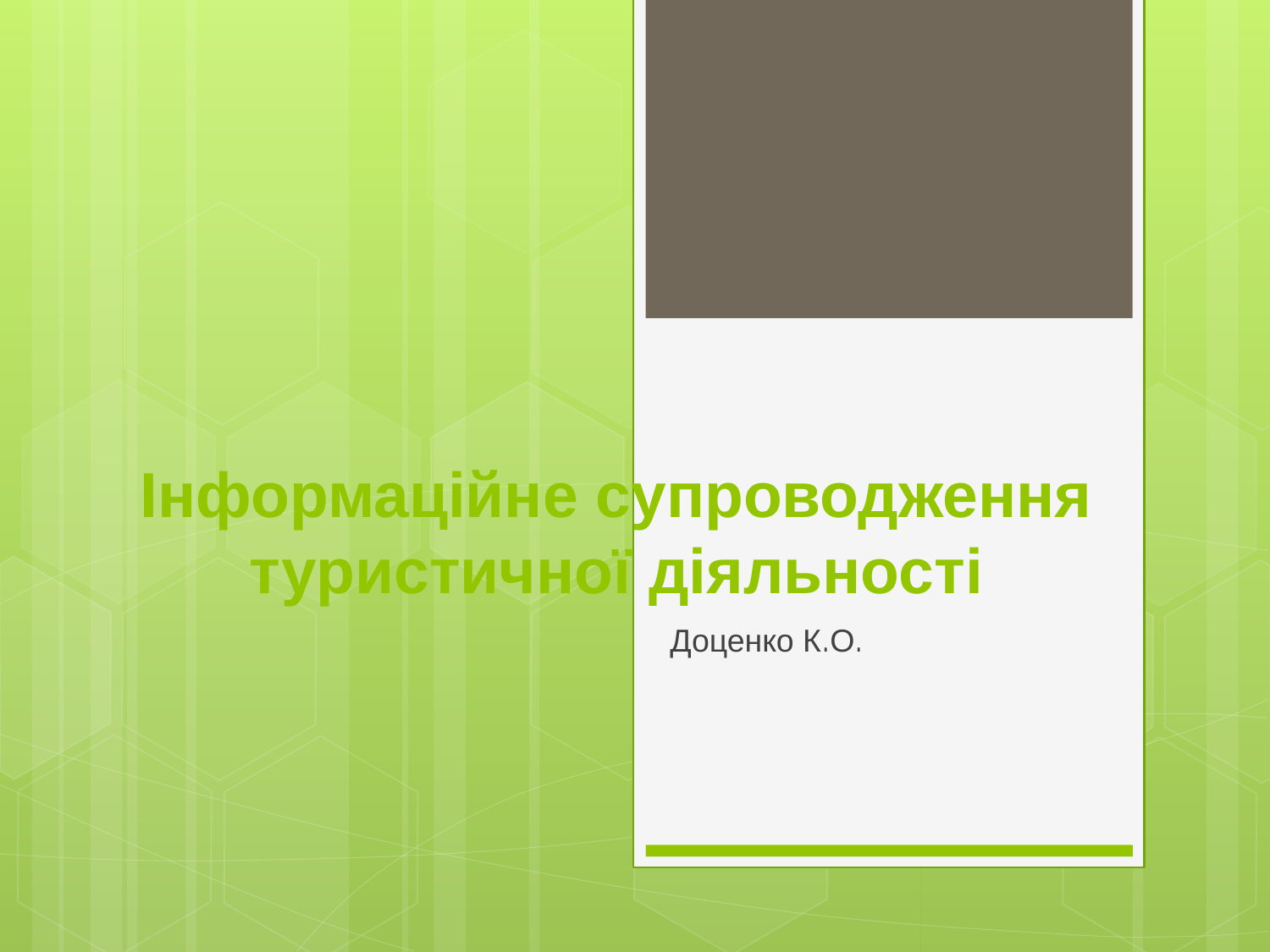

# Інформаційне супроводження туристичної діяльності
Доценко К.О.